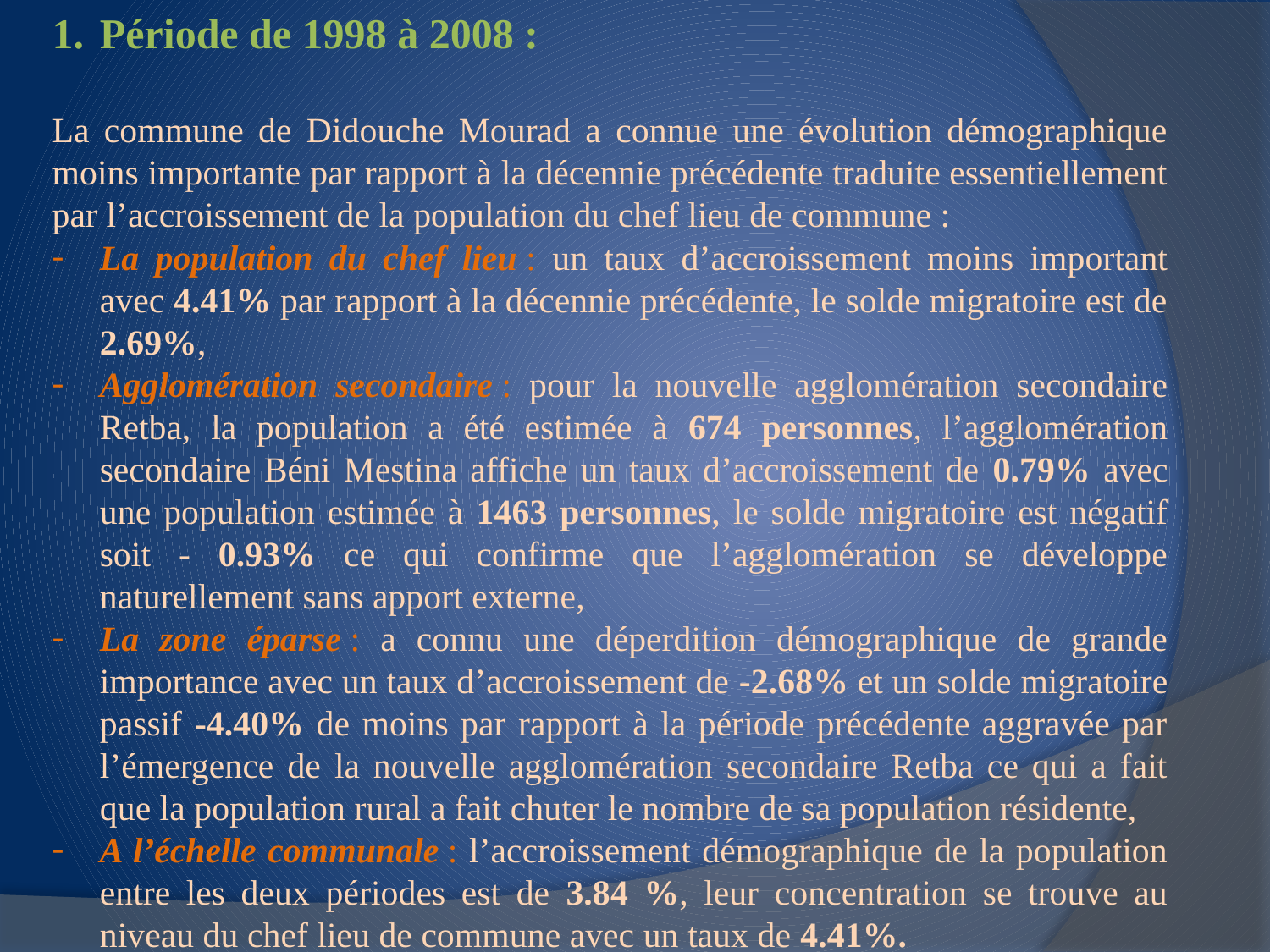

Période de 1998 à 2008 :

La commune de Didouche Mourad a connue une évolution démographique moins importante par rapport à la décennie précédente traduite essentiellement par l’accroissement de la population du chef lieu de commune :
La population du chef lieu : un taux d’accroissement moins important avec 4.41% par rapport à la décennie précédente, le solde migratoire est de 2.69%,
Agglomération secondaire : pour la nouvelle agglomération secondaire Retba, la population a été estimée à 674 personnes, l’agglomération secondaire Béni Mestina affiche un taux d’accroissement de 0.79% avec une population estimée à 1463 personnes, le solde migratoire est négatif soit - 0.93% ce qui confirme que l’agglomération se développe naturellement sans apport externe,
La zone éparse : a connu une déperdition démographique de grande importance avec un taux d’accroissement de -2.68% et un solde migratoire passif -4.40% de moins par rapport à la période précédente aggravée par l’émergence de la nouvelle agglomération secondaire Retba ce qui a fait que la population rural a fait chuter le nombre de sa population résidente,
A l’échelle communale : l’accroissement démographique de la population entre les deux périodes est de 3.84 %, leur concentration se trouve au niveau du chef lieu de commune avec un taux de 4.41%.